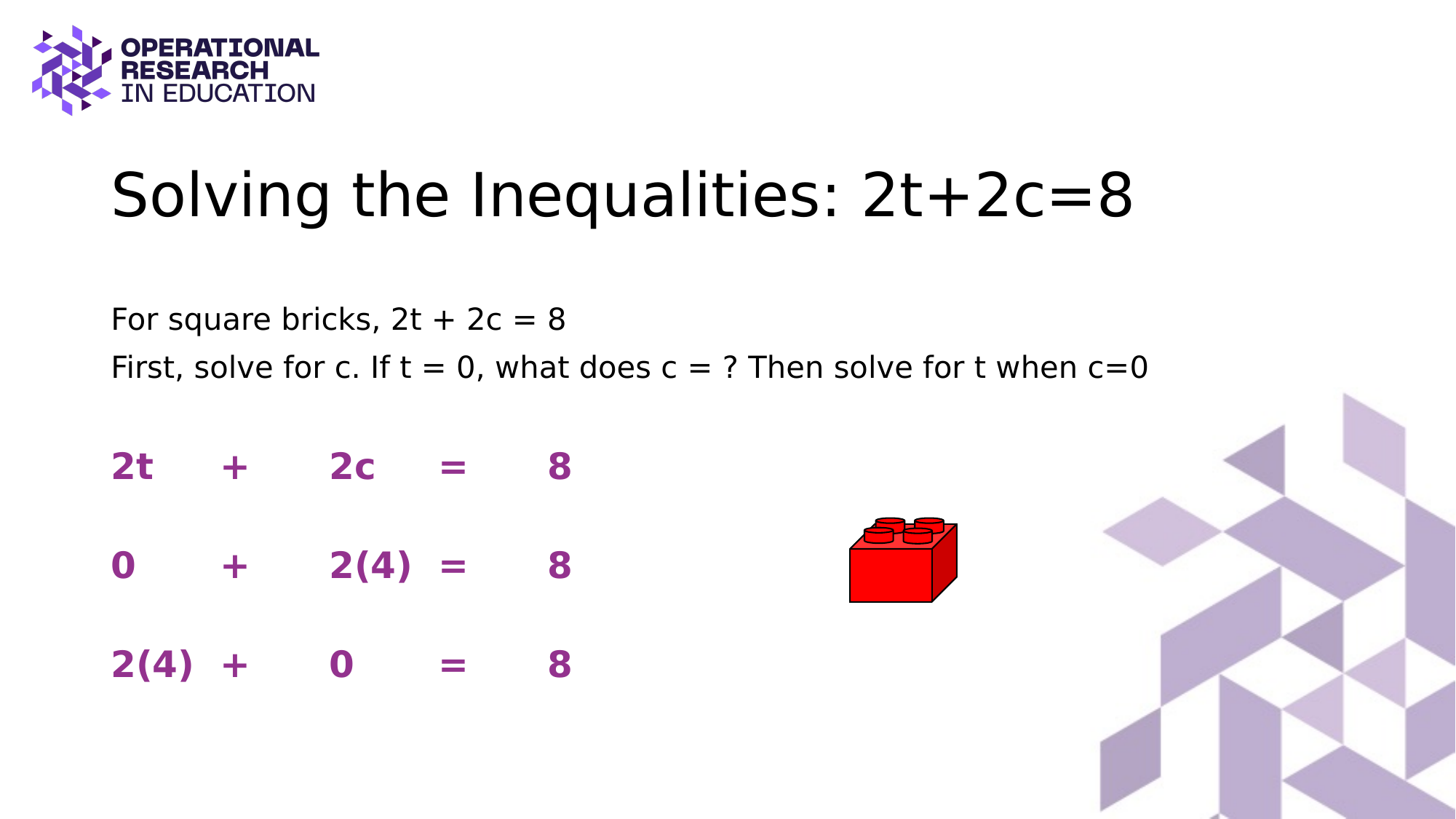

# Solving the Inequalities: 2t+2c=8
For square bricks, 2t + 2c = 8
First, solve for c. If t = 0, what does c = ? Then solve for t when c=0

2t	+	2c	=	8

0	+	2(4)	=	8

2(4)	+	0	=	8